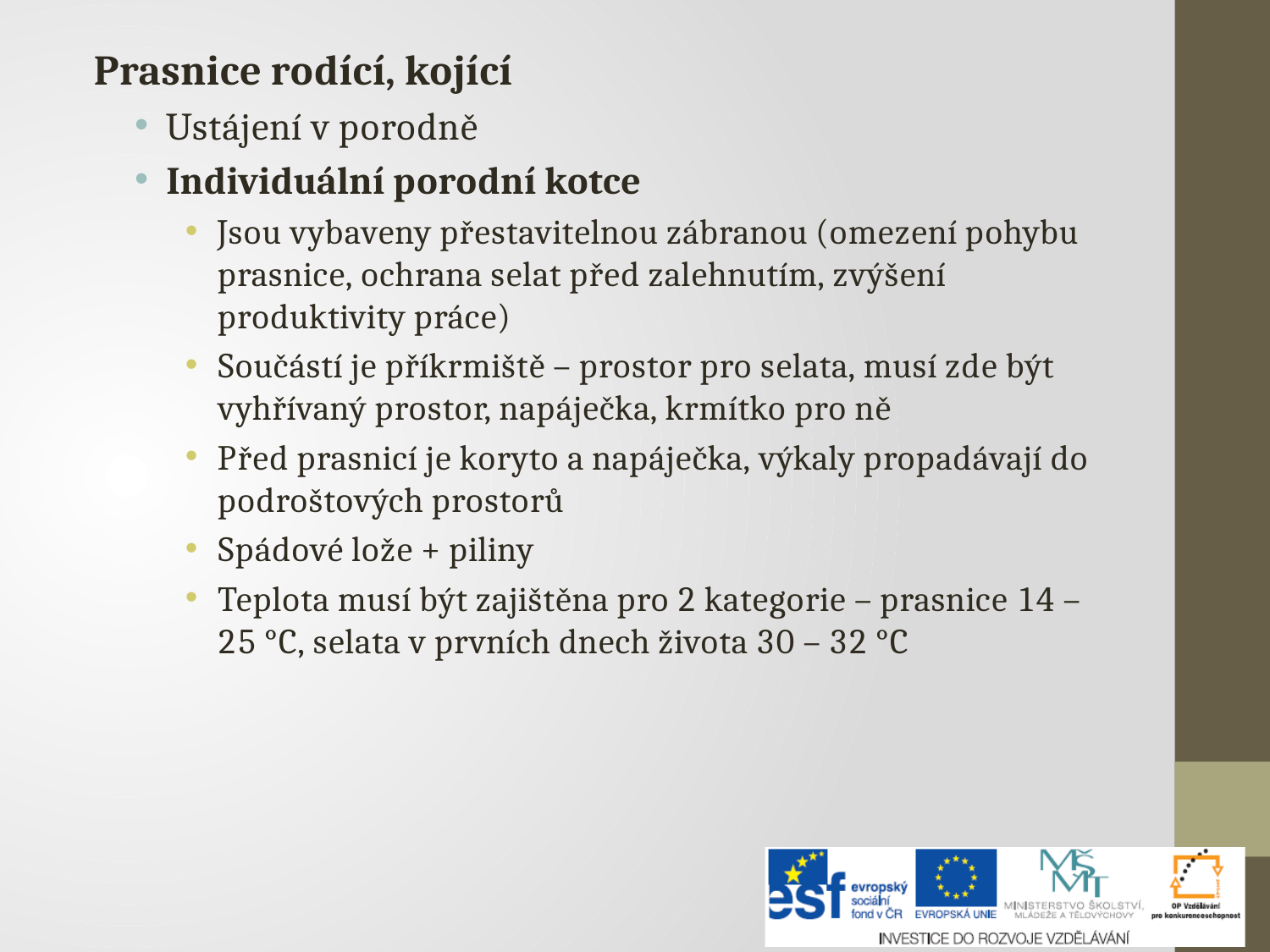

Prasnice rodící, kojící
Ustájení v porodně
Individuální porodní kotce
Jsou vybaveny přestavitelnou zábranou (omezení pohybu prasnice, ochrana selat před zalehnutím, zvýšení produktivity práce)
Součástí je příkrmiště – prostor pro selata, musí zde být vyhřívaný prostor, napáječka, krmítko pro ně
Před prasnicí je koryto a napáječka, výkaly propadávají do podroštových prostorů
Spádové lože + piliny
Teplota musí být zajištěna pro 2 kategorie – prasnice 14 – 25 °C, selata v prvních dnech života 30 – 32 °C